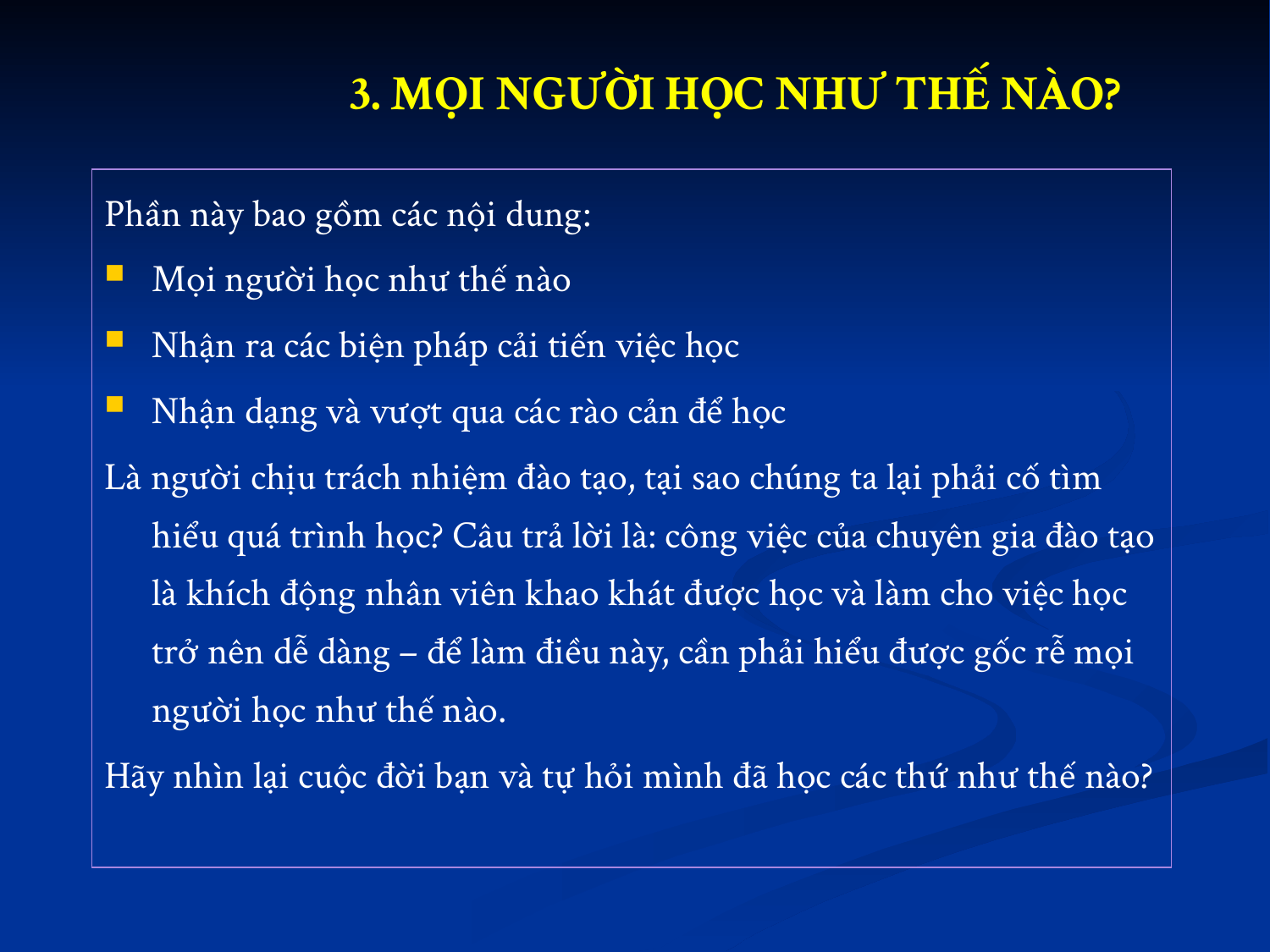

# 3. MỌI NGƯỜI HỌC NHƯ THẾ NÀO?
Phần này bao gồm các nội dung:
Mọi người học như thế nào
Nhận ra các biện pháp cải tiến việc học
Nhận dạng và vượt qua các rào cản để học
Là người chịu trách nhiệm đào tạo, tại sao chúng ta lại phải cố tìm hiểu quá trình học? Câu trả lời là: công việc của chuyên gia đào tạo là khích động nhân viên khao khát được học và làm cho việc học trở nên dễ dàng – để làm điều này, cần phải hiểu được gốc rễ mọi người học như thế nào.
Hãy nhìn lại cuộc đời bạn và tự hỏi mình đã học các thứ như thế nào?